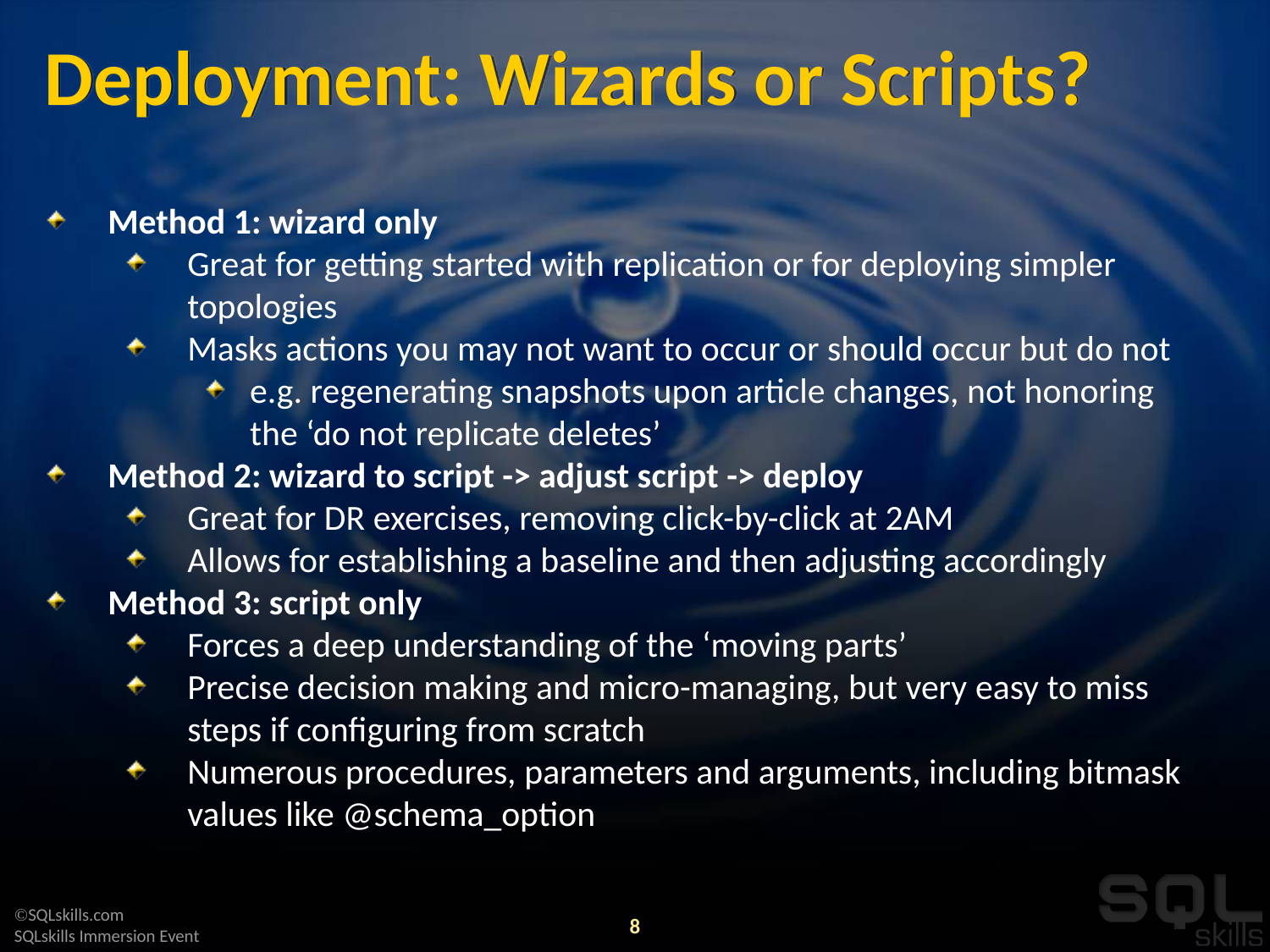

# Deployment: Wizards or Scripts?
Method 1: wizard only
Great for getting started with replication or for deploying simpler topologies
Masks actions you may not want to occur or should occur but do not
e.g. regenerating snapshots upon article changes, not honoring the ‘do not replicate deletes’
Method 2: wizard to script -> adjust script -> deploy
Great for DR exercises, removing click-by-click at 2AM
Allows for establishing a baseline and then adjusting accordingly
Method 3: script only
Forces a deep understanding of the ‘moving parts’
Precise decision making and micro-managing, but very easy to miss steps if configuring from scratch
Numerous procedures, parameters and arguments, including bitmask values like @schema_option
8